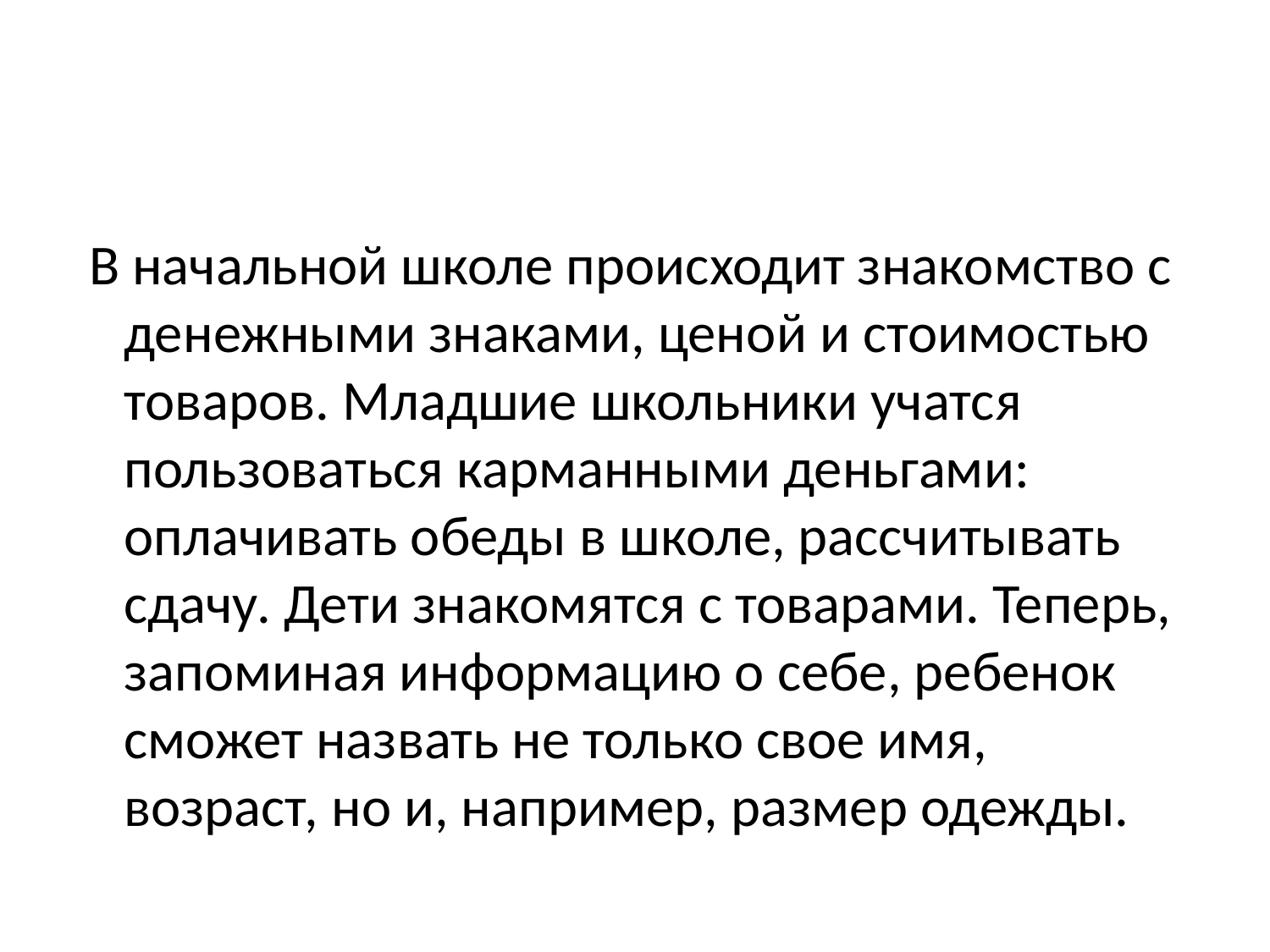

#
 В начальной школе происходит знакомство с денежными знаками, ценой и стоимостью товаров. Младшие школьники учатся пользоваться карманными деньгами: оплачивать обеды в школе, рассчитывать сдачу. Дети знакомятся с товарами. Теперь, запоминая информацию о себе, ребенок сможет назвать не только свое имя, возраст, но и, например, размер одежды.